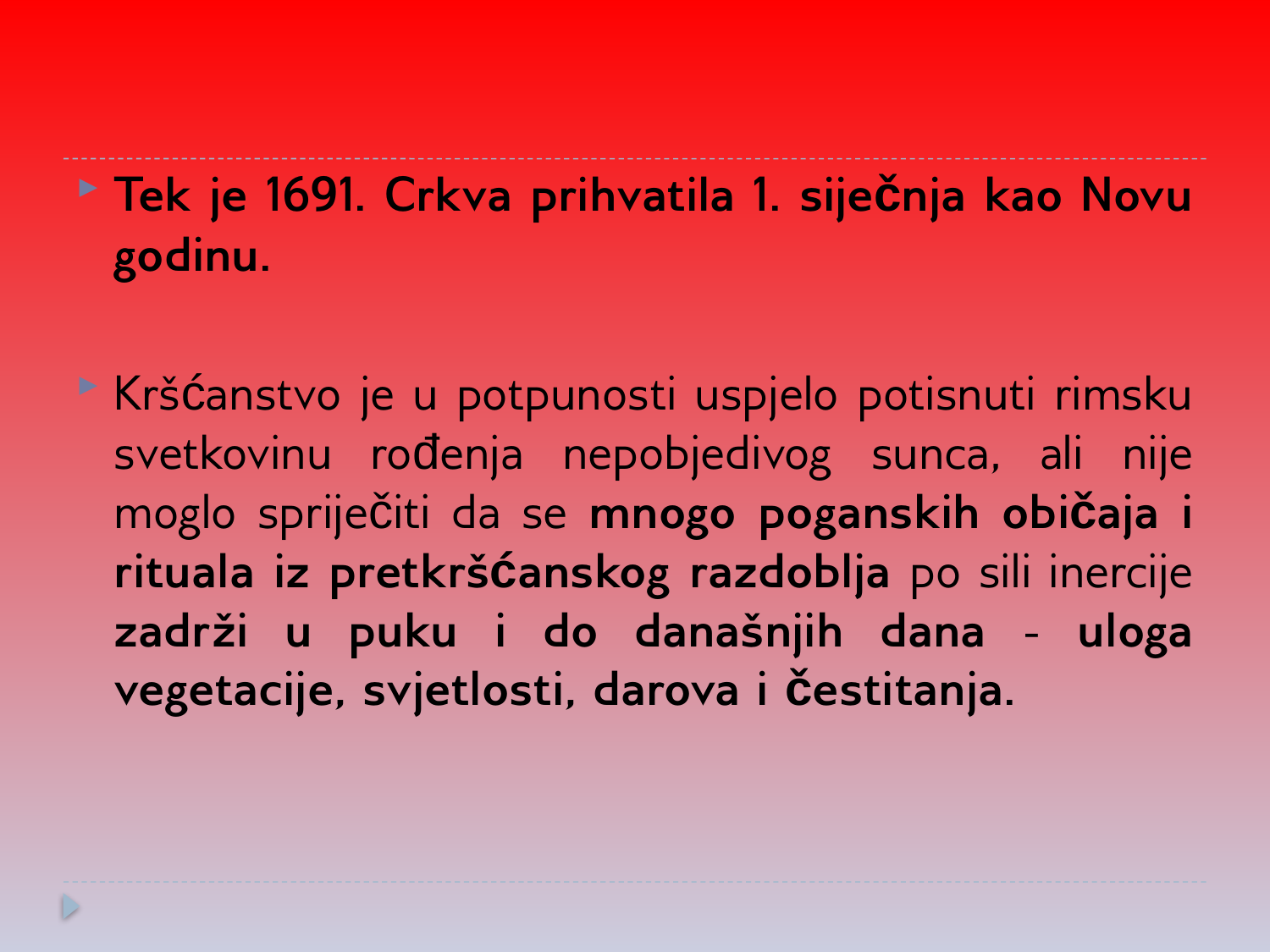

Tek je 1691. Crkva prihvatila 1. siječnja kao Novu godinu.

Kršćanstvo je u potpunosti uspjelo potisnuti rimsku svetkovinu rođenja nepobjedivog sunca, ali nije moglo spriječiti da se mnogo poganskih običaja i rituala iz pretkršćanskog razdoblja po sili inercije zadrži u puku i do današnjih dana - uloga vegetacije, svjetlosti, darova i čestitanja.